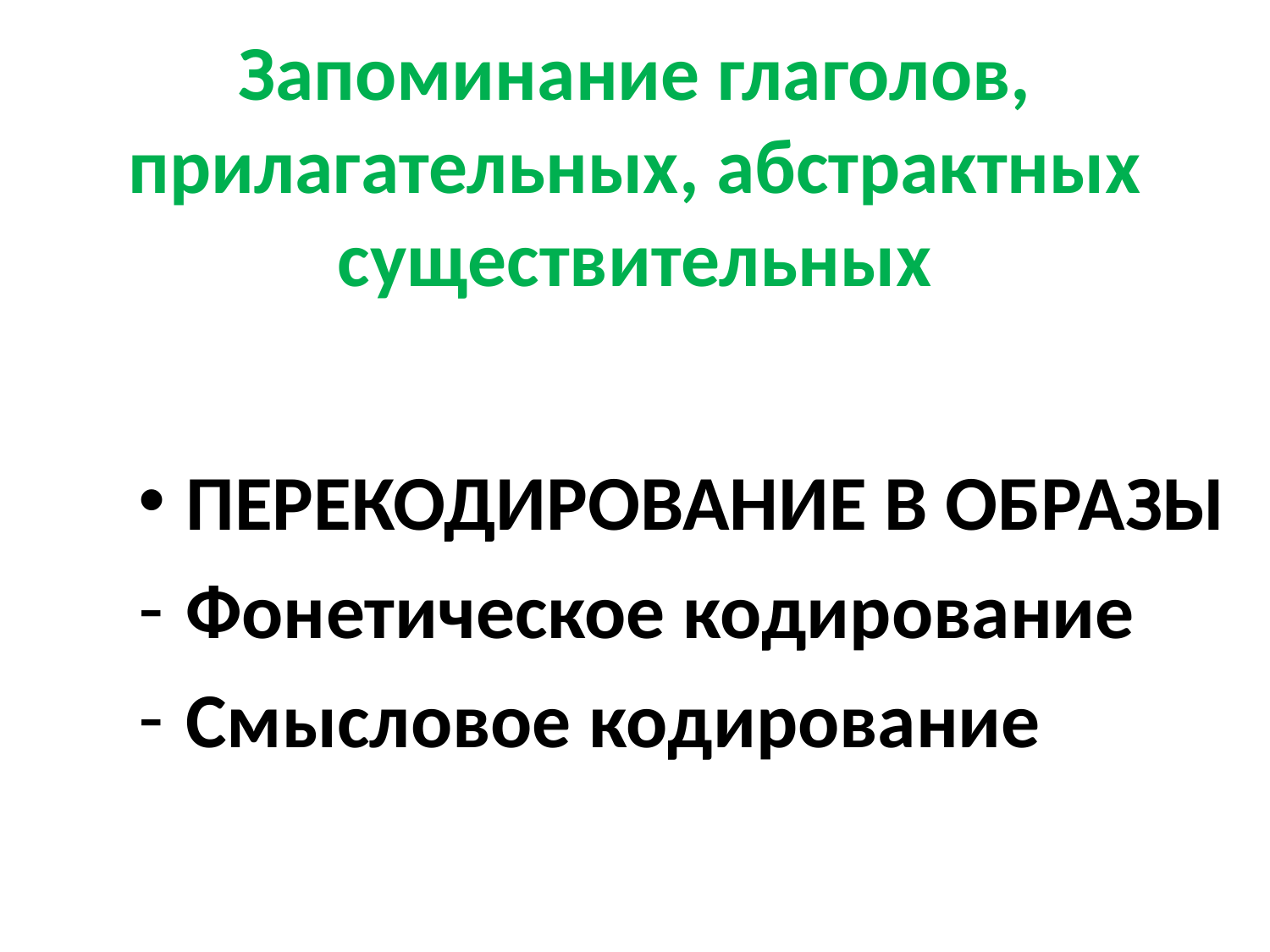

# Запоминание глаголов, прилагательных, абстрактных существительных
ПЕРЕКОДИРОВАНИЕ В ОБРАЗЫ
Фонетическое кодирование
Смысловое кодирование